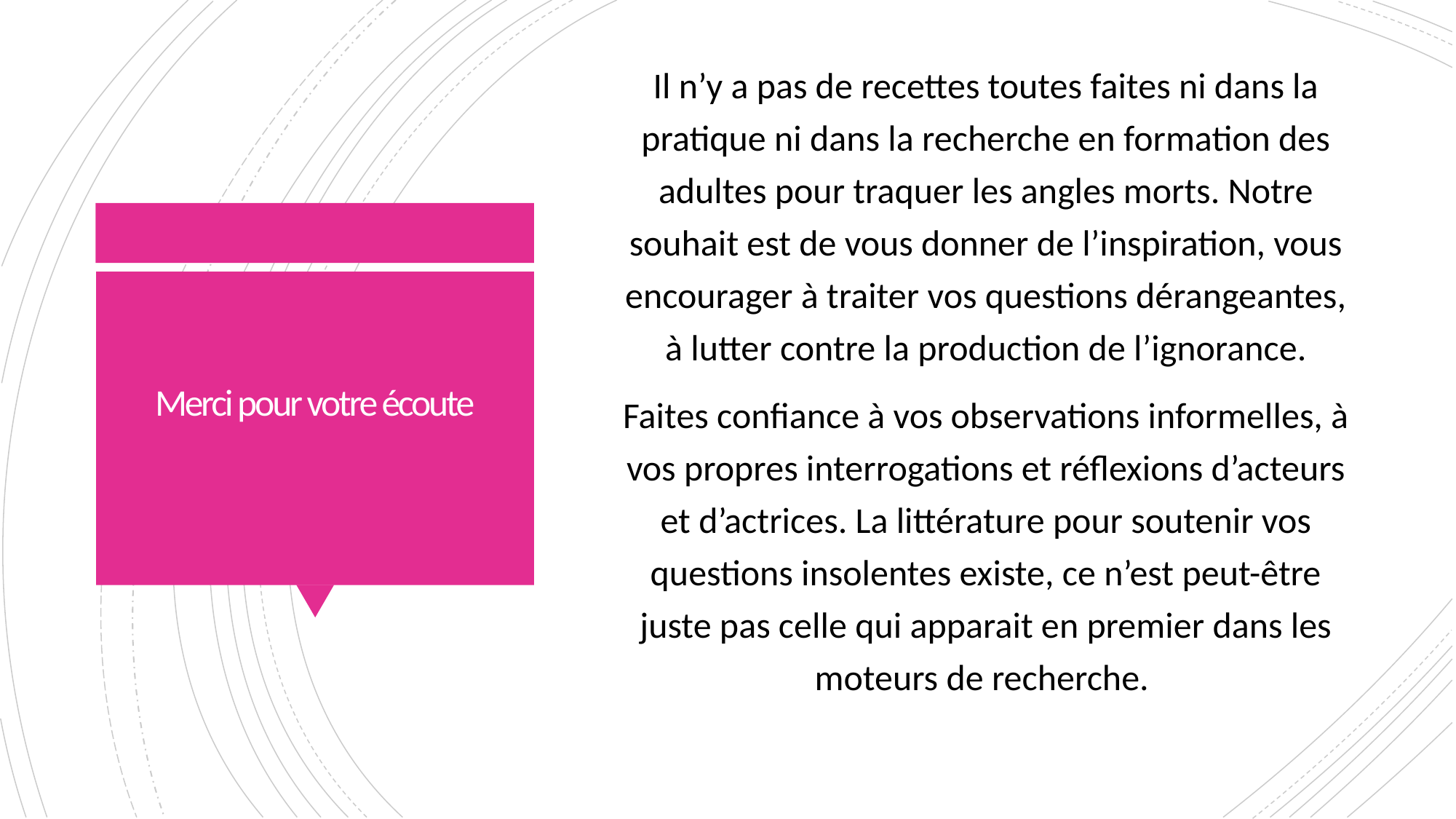

Il n’y a pas de recettes toutes faites ni dans la pratique ni dans la recherche en formation des adultes pour traquer les angles morts. Notre souhait est de vous donner de l’inspiration, vous encourager à traiter vos questions dérangeantes, à lutter contre la production de l’ignorance.
Faites confiance à vos observations informelles, à vos propres interrogations et réflexions d’acteurs et d’actrices. La littérature pour soutenir vos questions insolentes existe, ce n’est peut-être juste pas celle qui apparait en premier dans les moteurs de recherche.

# Merci pour votre écoute